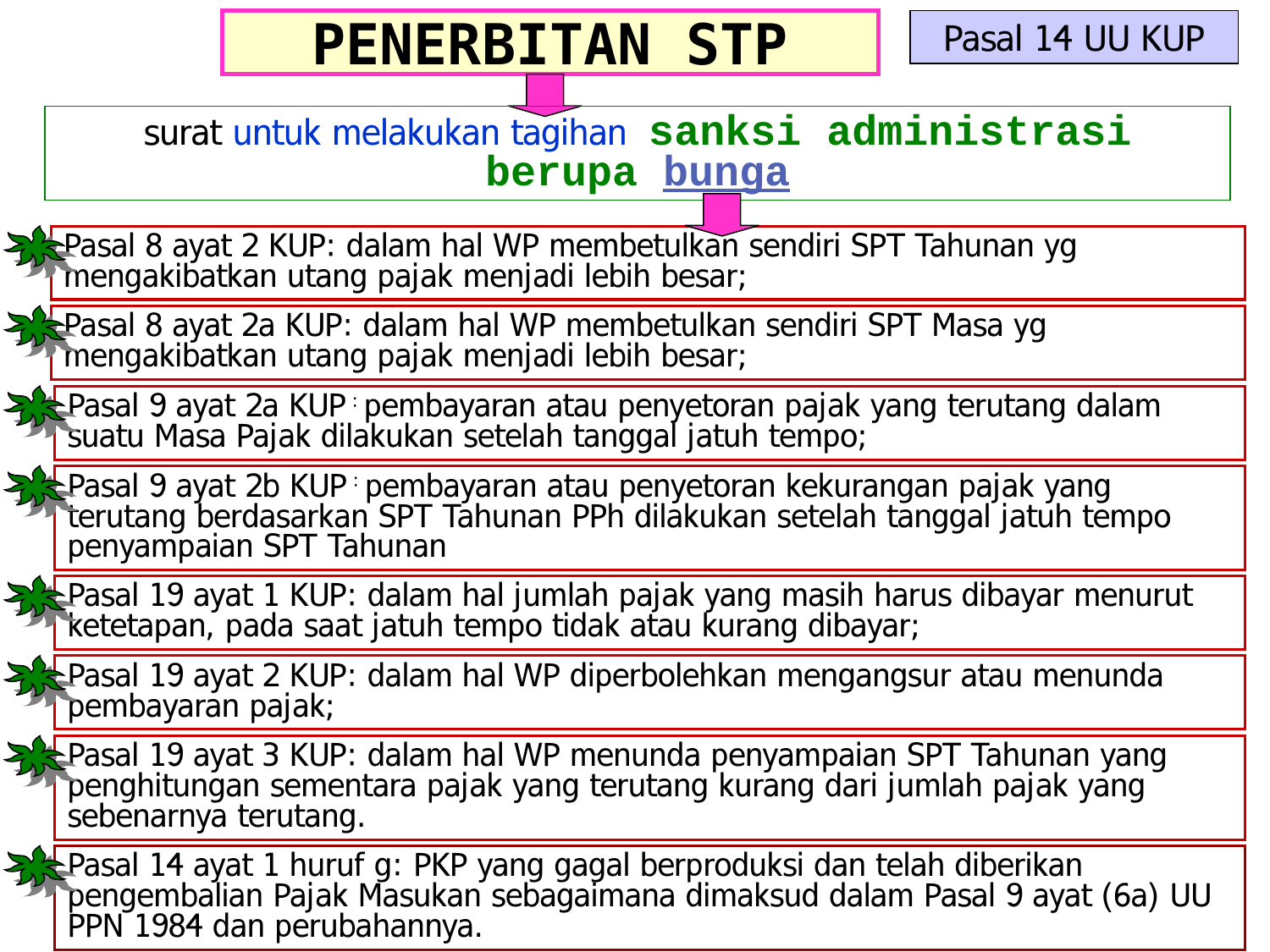

# PENERBITAN STP
Pasal 14 UU KUP

surat untuk melakukan tagihan sanksi administrasi berupa bunga

Pasal 8 ayat 2 KUP: dalam hal WP membetulkan sendiri SPT Tahunan yg mengakibatkan utang pajak menjadi lebih besar;

Pasal 8 ayat 2a KUP: dalam hal WP membetulkan sendiri SPT Masa yg mengakibatkan utang pajak menjadi lebih besar;

Pasal 9 ayat 2a KUP : pembayaran atau penyetoran pajak yang terutang dalam suatu Masa Pajak dilakukan setelah tanggal jatuh tempo;

Pasal 9 ayat 2b KUP : pembayaran atau penyetoran kekurangan pajak yang terutang berdasarkan SPT Tahunan PPh dilakukan setelah tanggal jatuh tempo penyampaian SPT Tahunan

Pasal 19 ayat 1 KUP: dalam hal jumlah pajak yang masih harus dibayar menurut ketetapan, pada saat jatuh tempo tidak atau kurang dibayar;

Pasal 19 ayat 2 KUP: dalam hal WP diperbolehkan mengangsur atau menunda pembayaran pajak;

Pasal 19 ayat 3 KUP: dalam hal WP menunda penyampaian SPT Tahunan yang penghitungan sementara pajak yang terutang kurang dari jumlah pajak yang sebenarnya terutang.

Pasal 14 ayat 1 huruf g: PKP yang gagal berproduksi dan telah diberikan pengembalian Pajak Masukan sebagaimana dimaksud dalam Pasal 9 ayat (6a) UU PPN 1984 dan perubahannya.